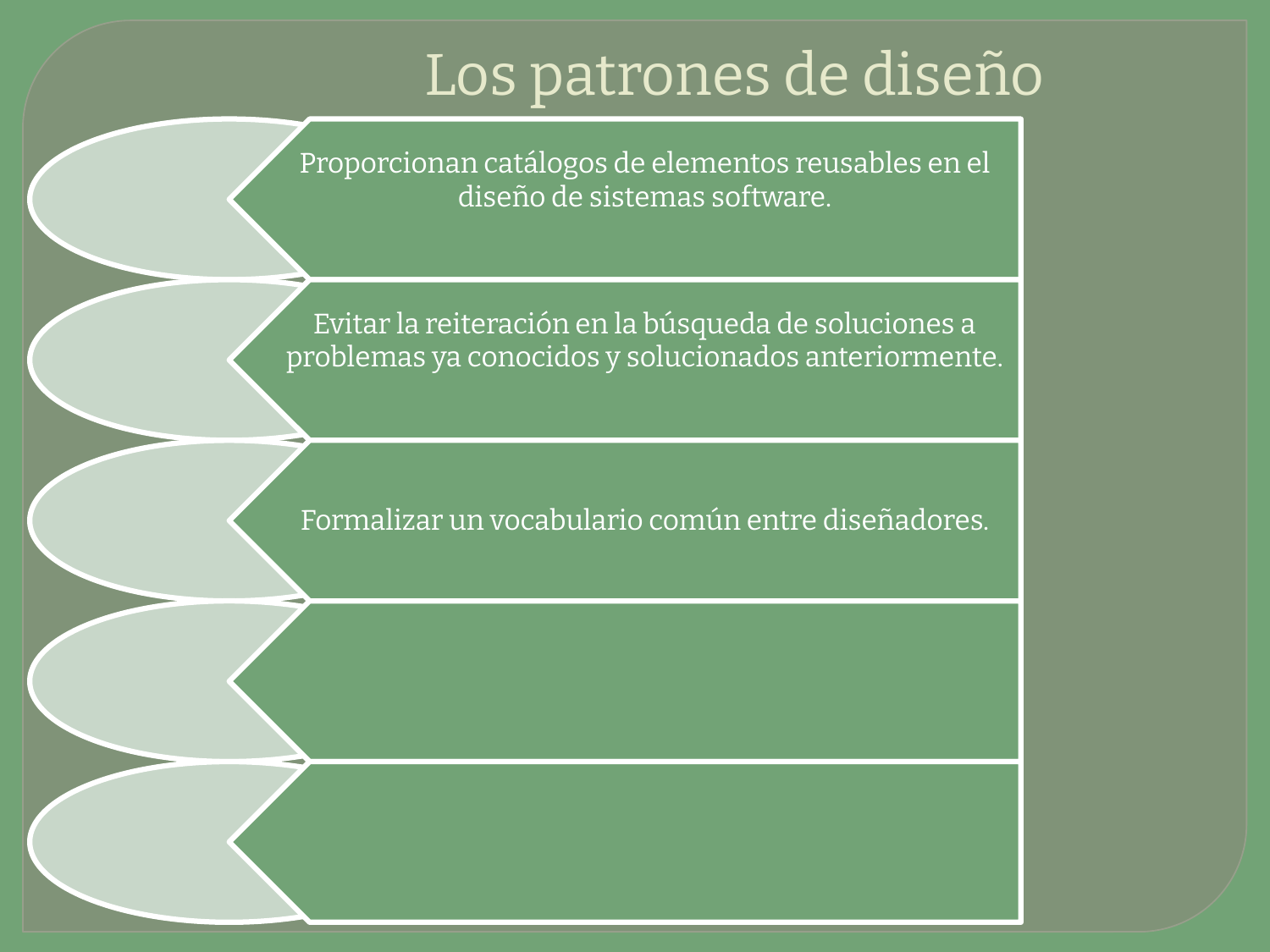

Los patrones de diseño
Proporcionan catálogos de elementos reusables en el diseño de sistemas software.
Evitar la reiteración en la búsqueda de soluciones a problemas ya conocidos y solucionados anteriormente.
Formalizar un vocabulario común entre diseñadores.